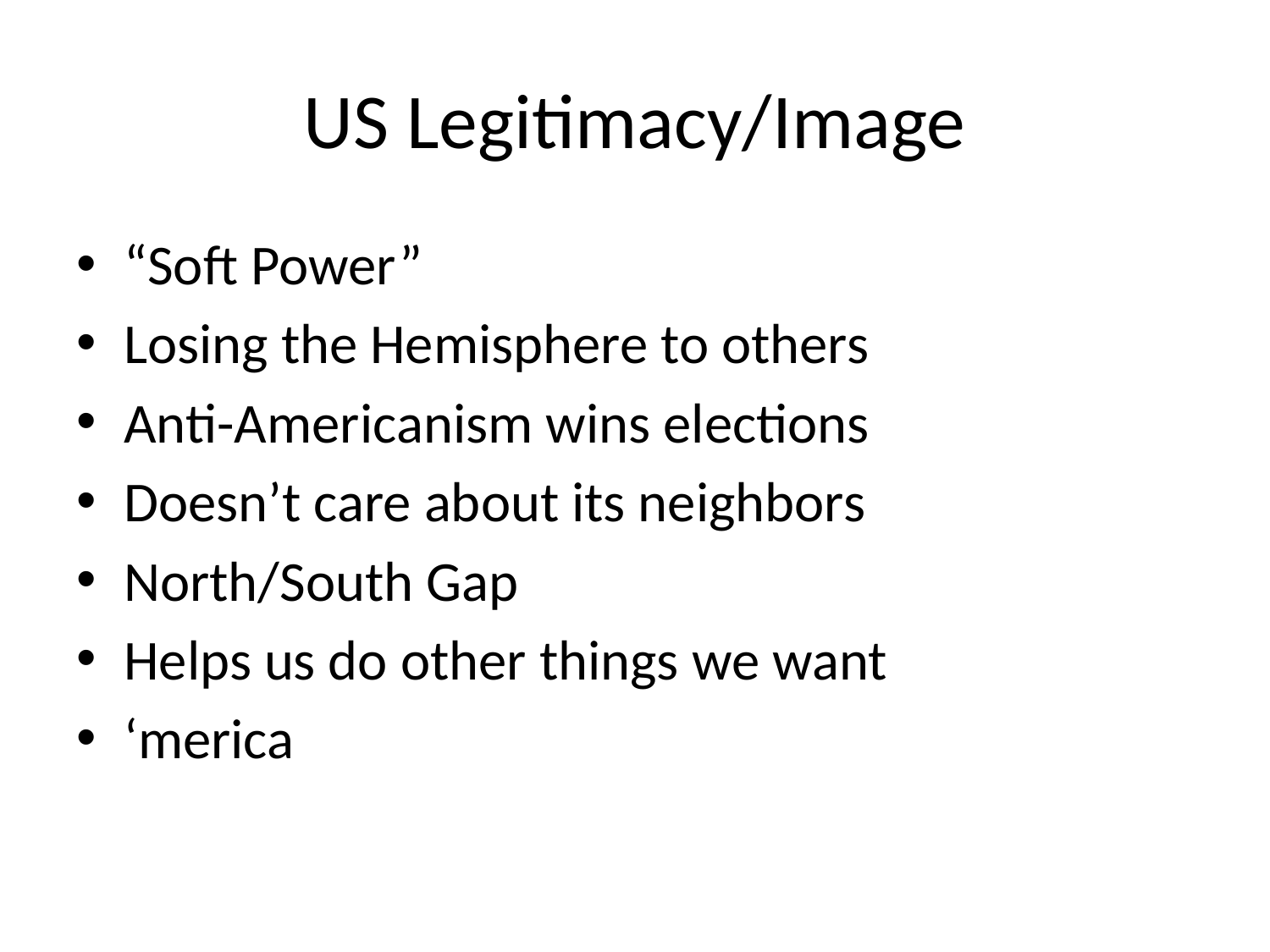

# US Legitimacy/Image
“Soft Power”
Losing the Hemisphere to others
Anti-Americanism wins elections
Doesn’t care about its neighbors
North/South Gap
Helps us do other things we want
‘merica